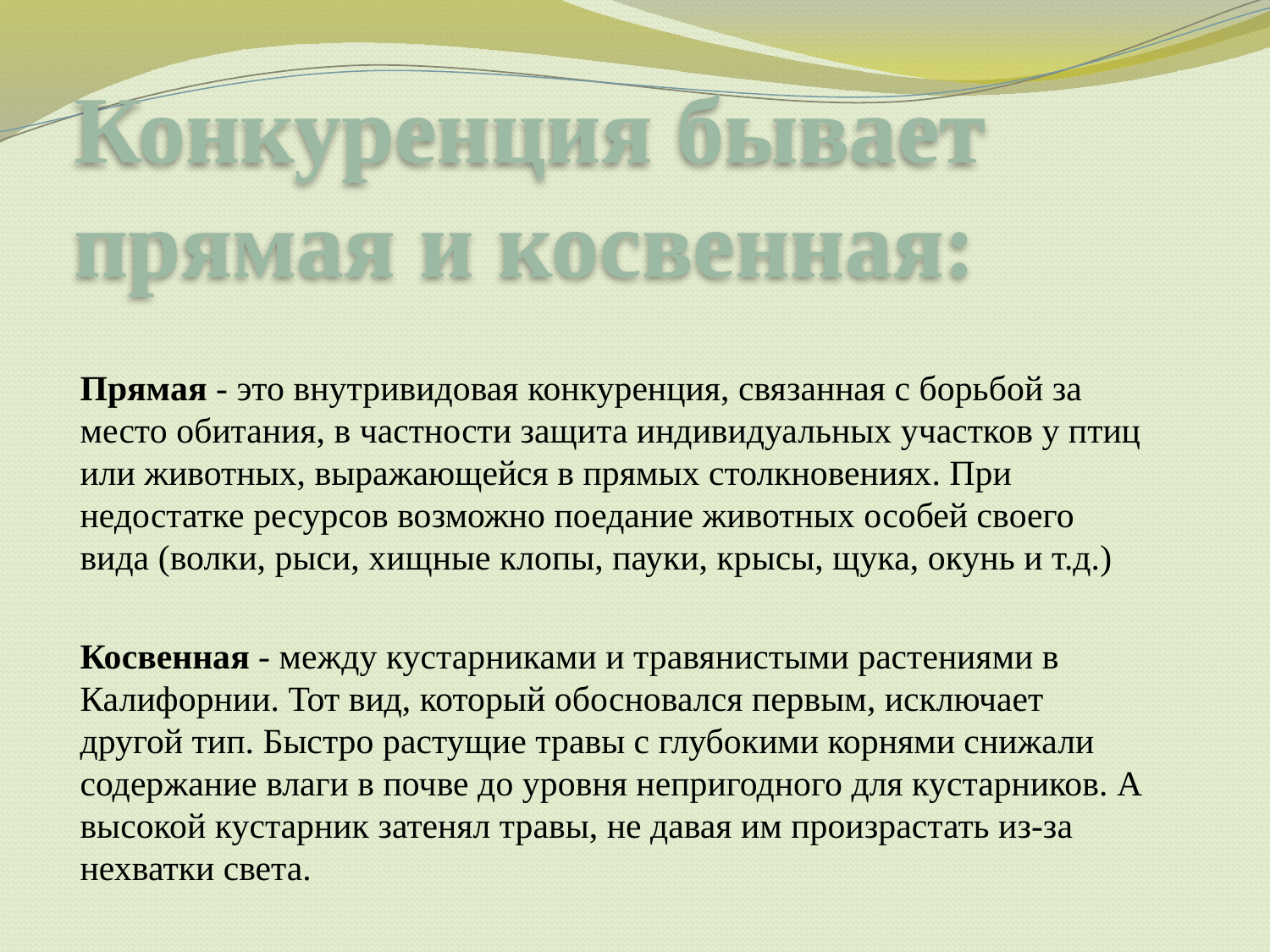

# Конкуренция бывает прямая и косвенная:

Прямая - это внутривидовая конкуренция, связанная с борьбой за место обитания, в частности защита индивидуальных участков у птиц или животных, выражающейся в прямых столкновениях. При недостатке ресурсов возможно поедание животных особей своего вида (волки, рыси, хищные клопы, пауки, крысы, щука, окунь и т.д.)

Косвенная - между кустарниками и травянистыми растениями в Калифорнии. Тот вид, который обосновался первым, исключает другой тип. Быстро растущие травы с глубокими корнями снижали содержание влаги в почве до уровня непригодного для кустарников. А высокой кустарник затенял травы, не давая им произрастать из-за нехватки света.